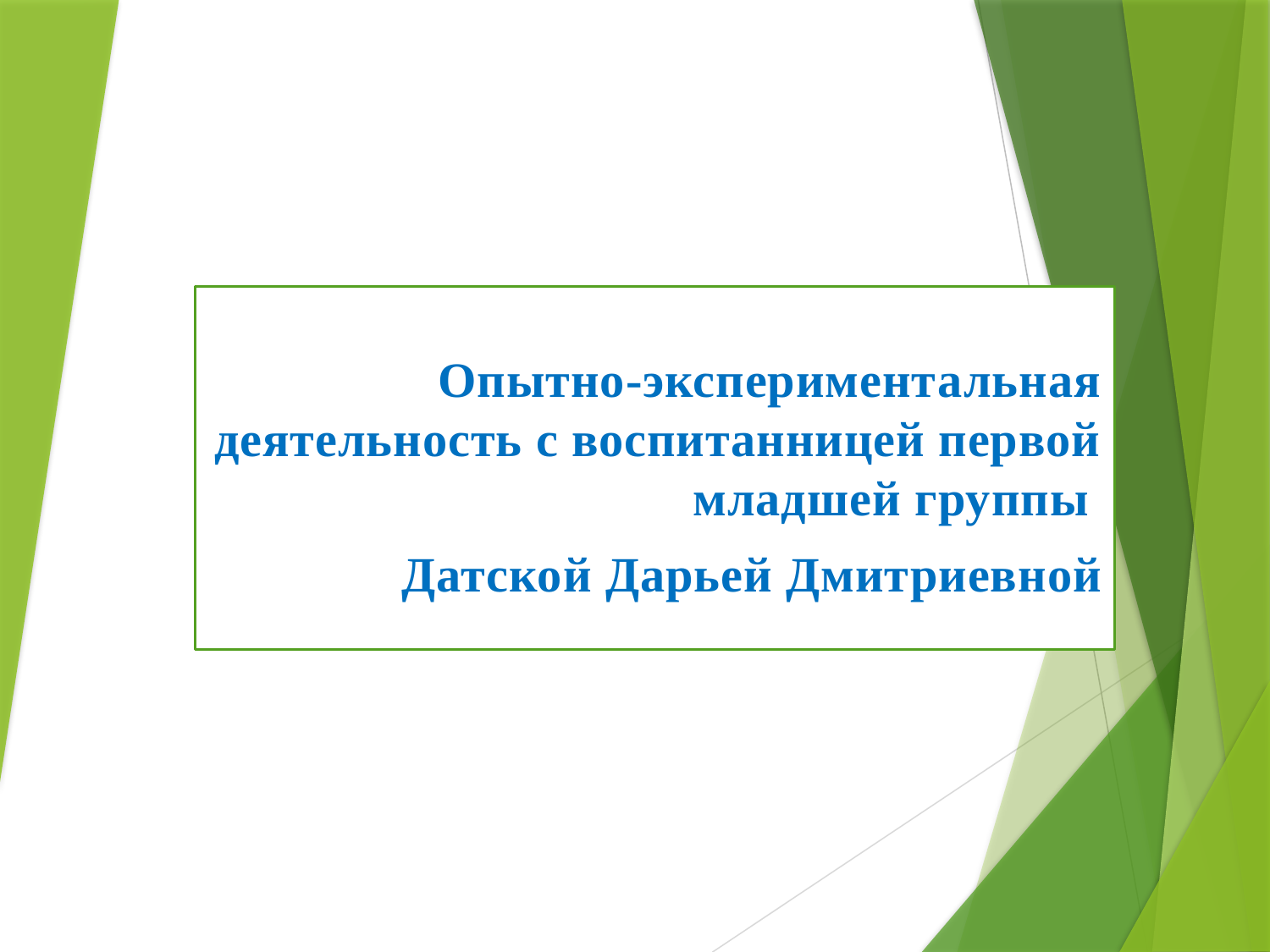

Опытно-экспериментальная деятельность с воспитанницей первой младшей группы
Датской Дарьей Дмитриевной